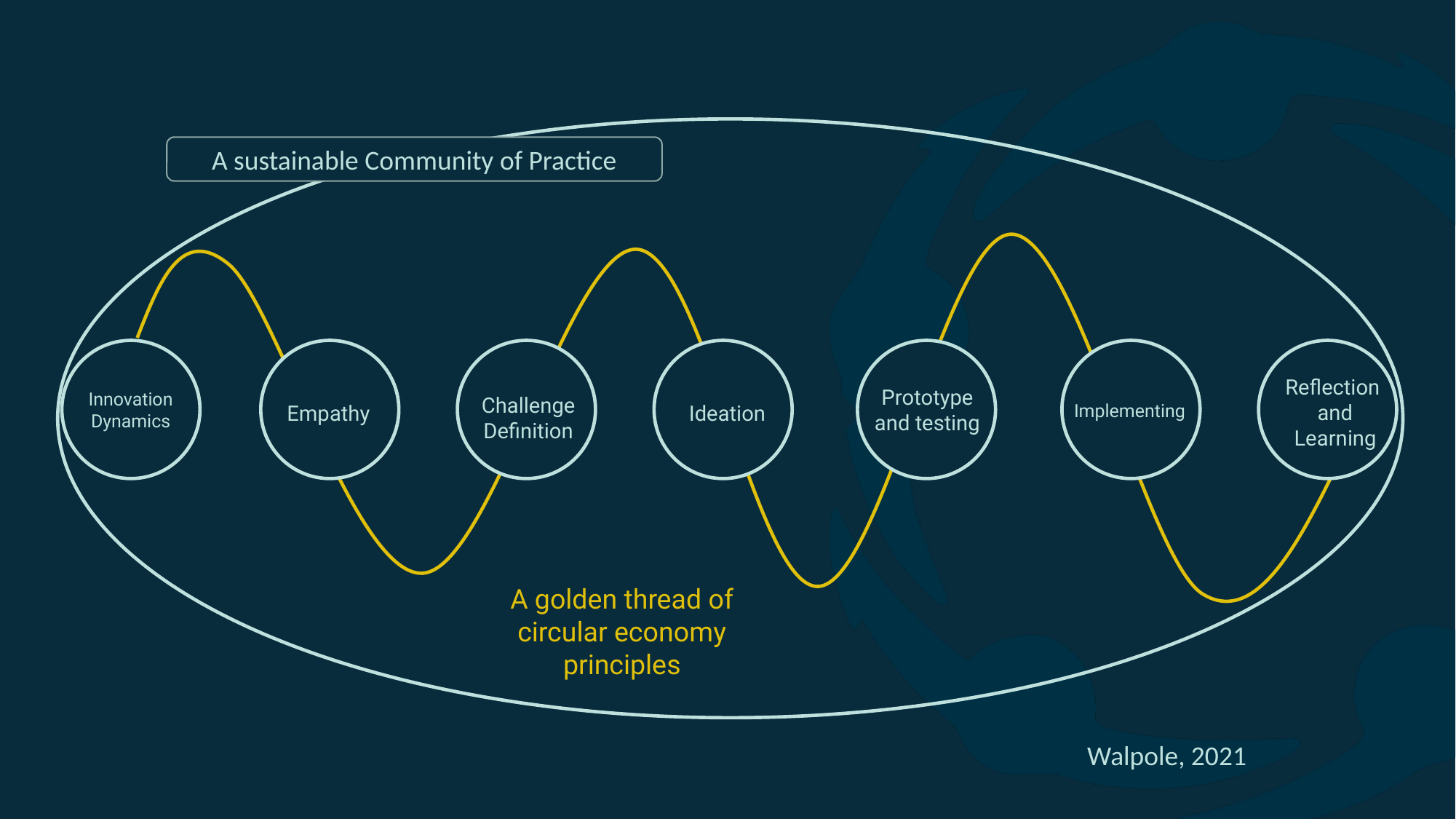

A sustainable Community of Practice

Innovation Dynamics

Empathy

Challenge
Definition

Ideation

Prototype and testing

Implementing

Reflection
and Learning

Empathy
A golden thread of circular economy principles
Walpole, 2021